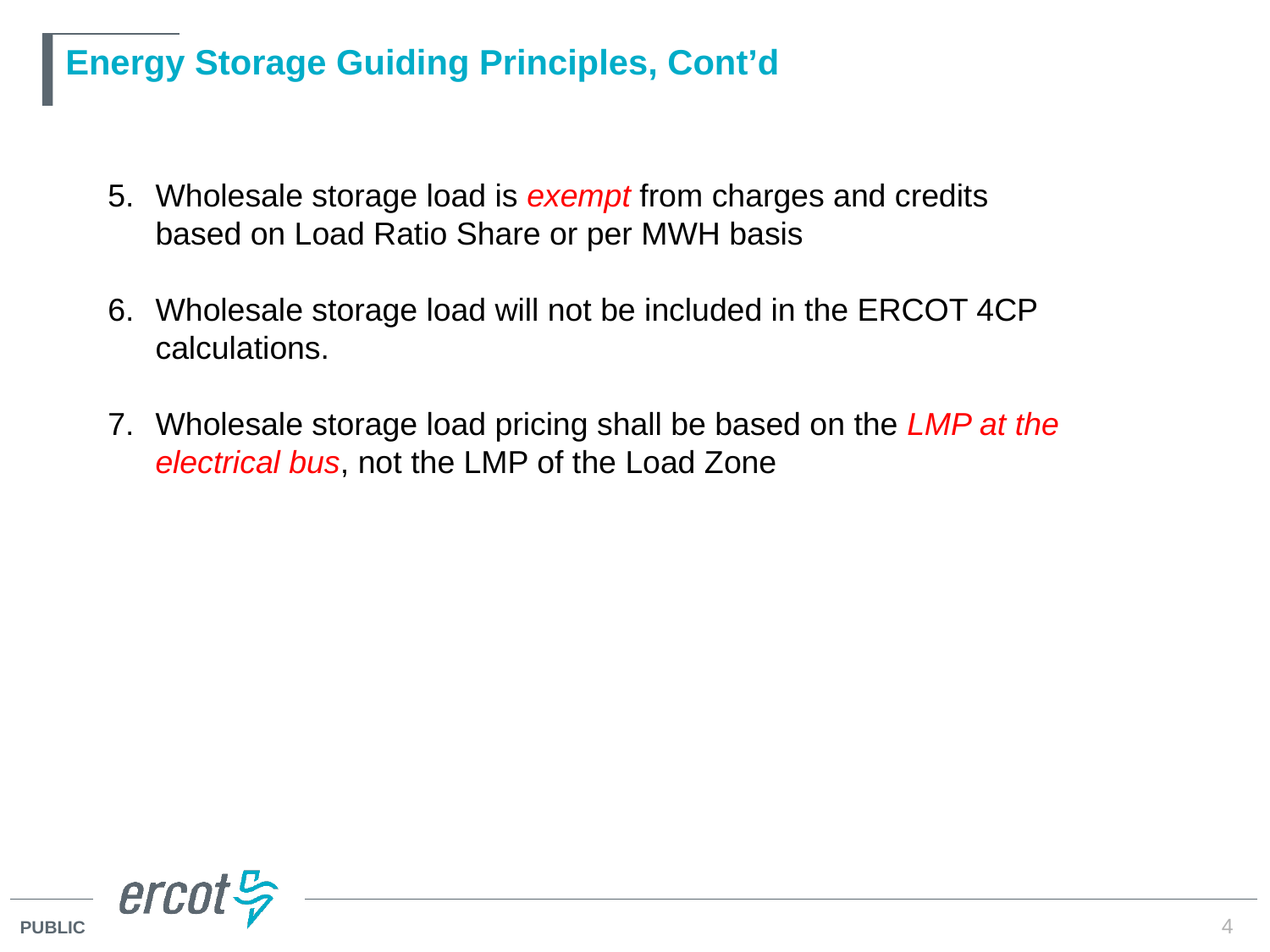

# Energy Storage Guiding Principles, Cont’d
Wholesale storage load is exempt from charges and credits based on Load Ratio Share or per MWH basis

Wholesale storage load will not be included in the ERCOT 4CP calculations.

Wholesale storage load pricing shall be based on the LMP at the electrical bus, not the LMP of the Load Zone
4